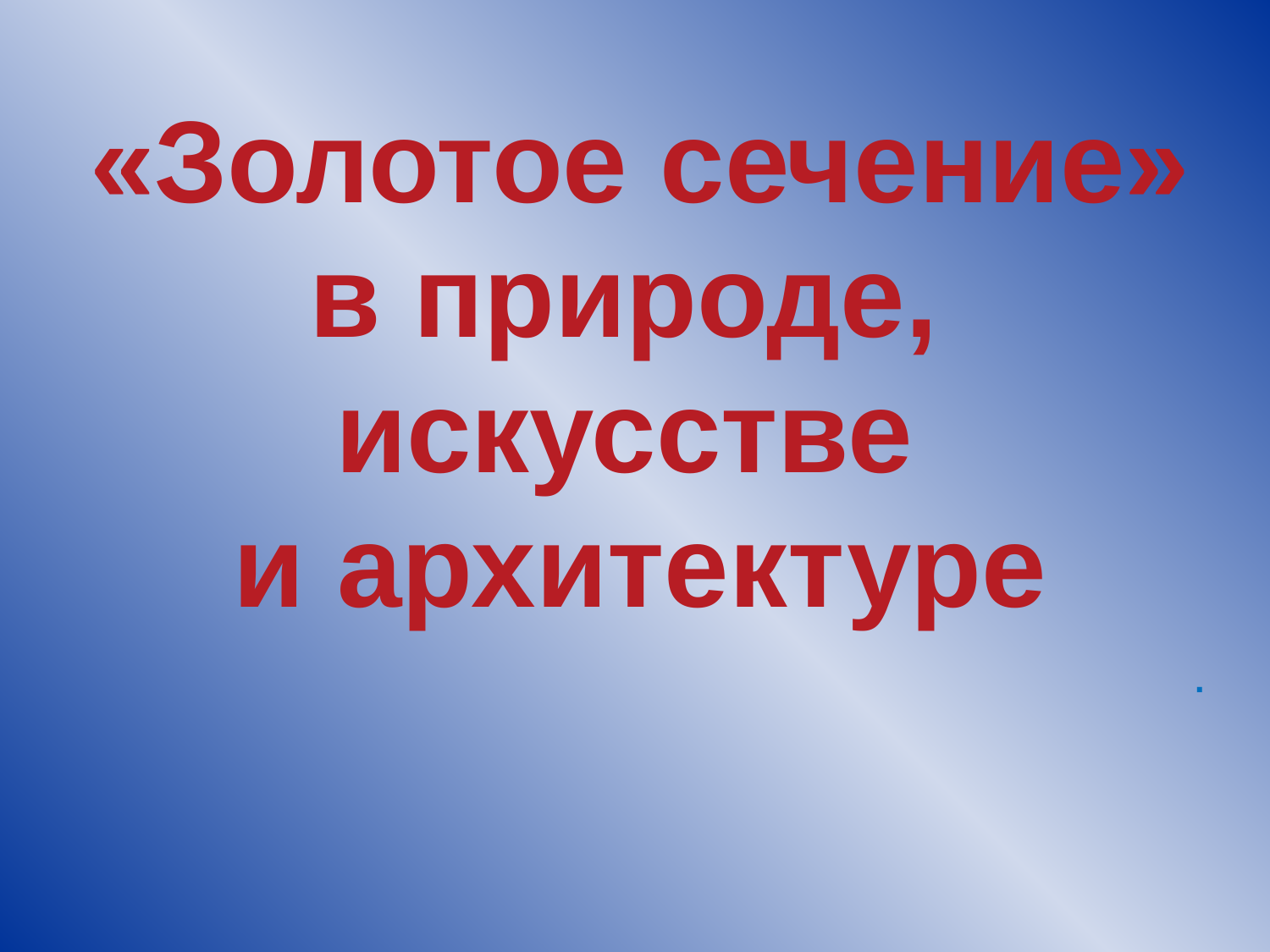

«Золотое сечение»
в природе,
искусстве
и архитектуре

.